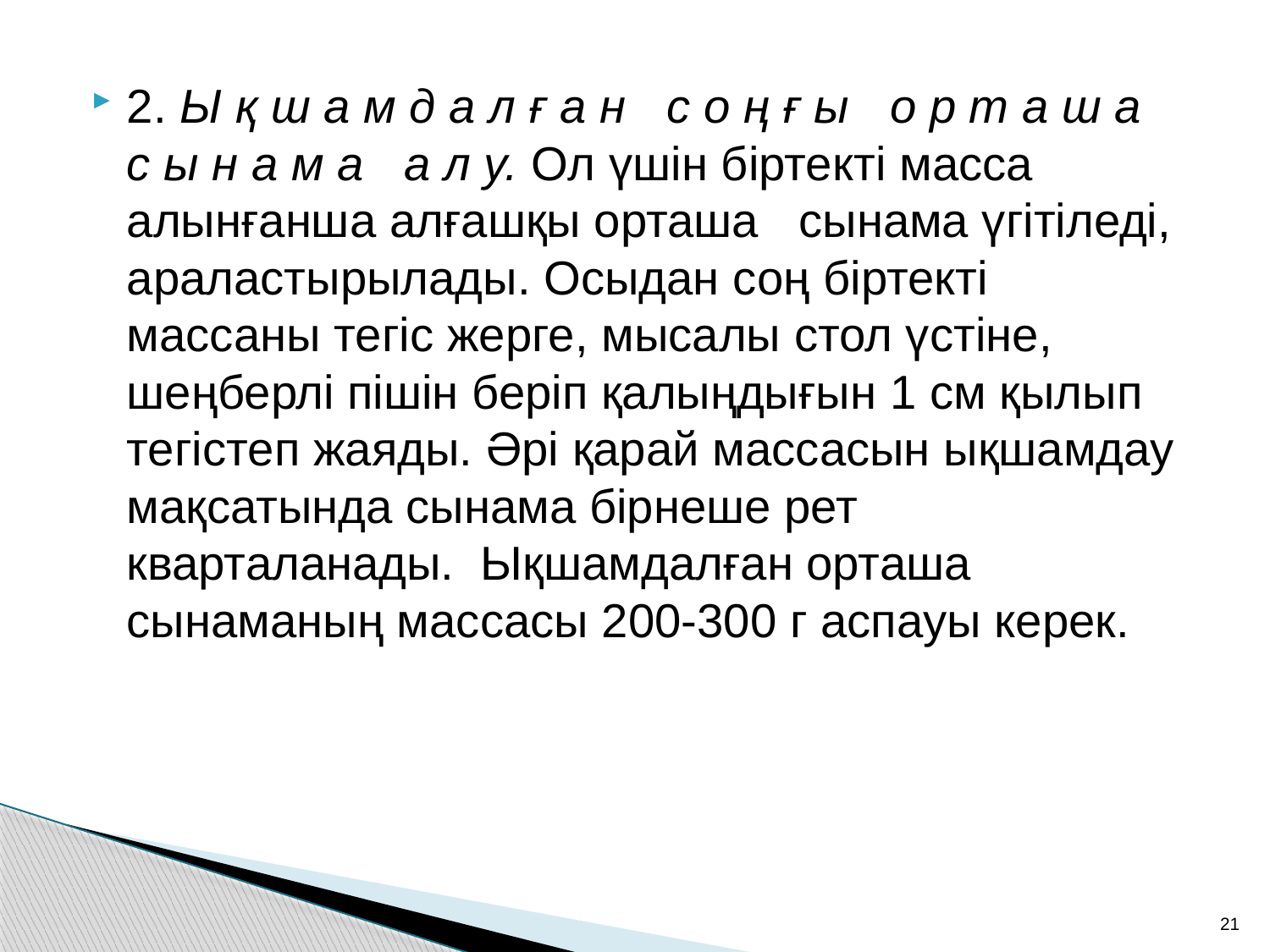

2. Ы қ ш а м д а л ғ а н   с о ң ғ ы   о р т а ш а   с ы н а м а   а л у. Ол үшін біртекті масса алынғанша алғашқы орташа   сынама үгітіледі, араластырылады. Осыдан соң біртекті массаны тегіс жерге, мысалы стол үстіне,   шеңберлі пішін беріп қалыңдығын 1 см қылып тегістеп жаяды. Әрі қарай массасын ықшамдау мақсатында сынама бірнеше рет кварталанады.  Ықшамдалған орташа сынаманың массасы 200-300 г аспауы керек.

21